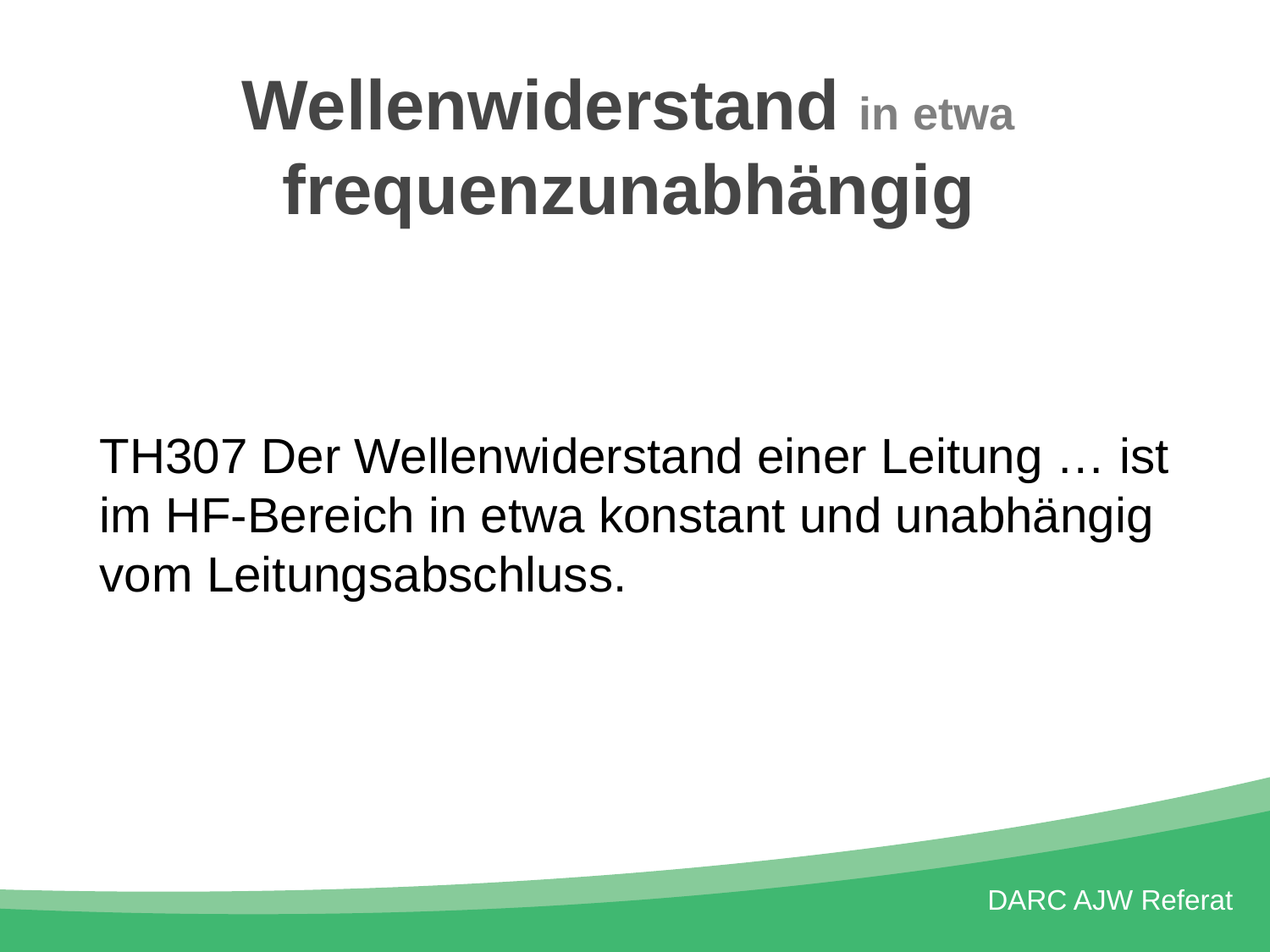

Wellenwiderstand in etwa frequenzunabhängig
TH307 Der Wellenwiderstand einer Leitung … ist im HF-Bereich in etwa konstant und unabhängig vom Leitungsabschluss.